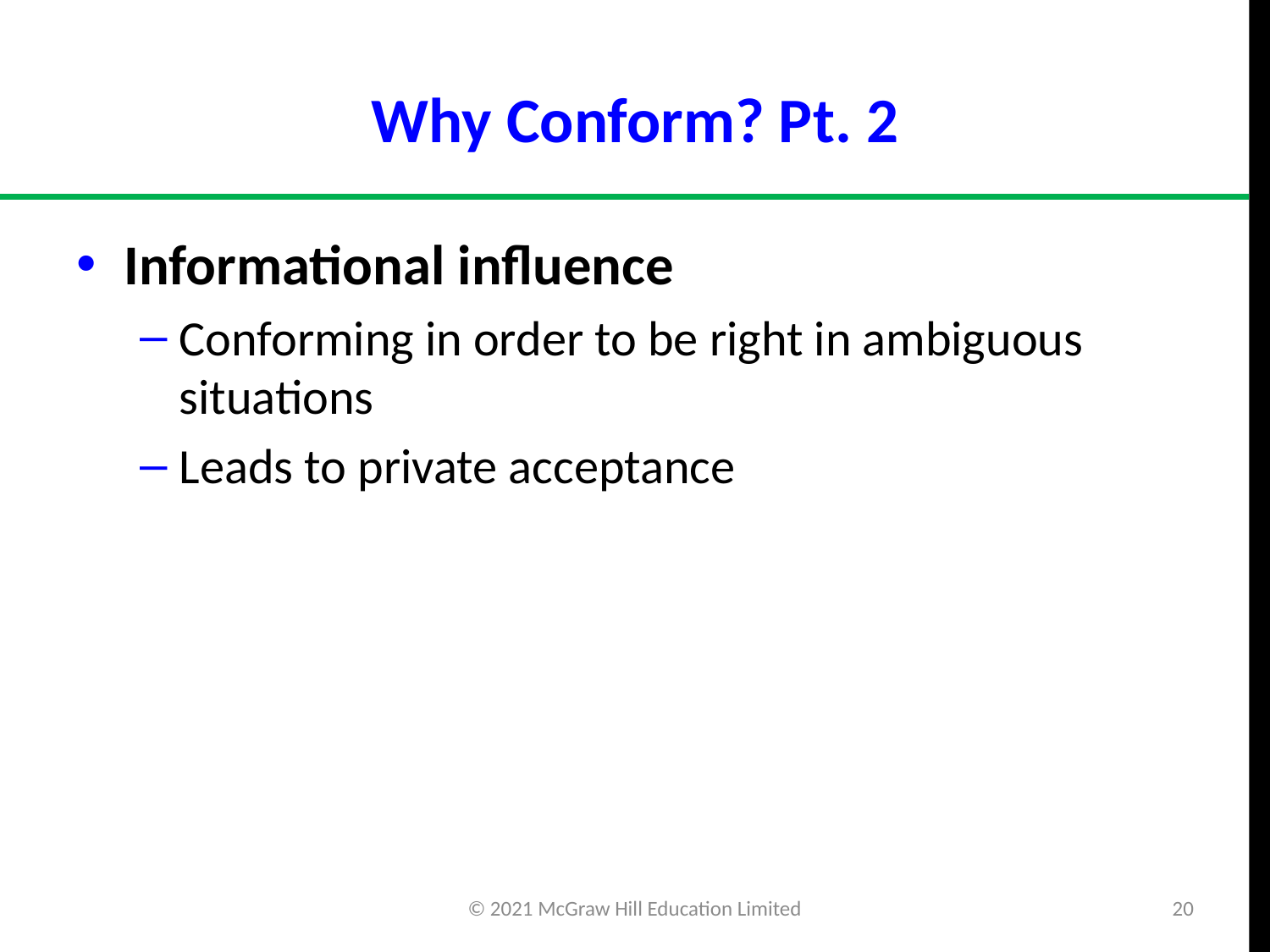

# Why Conform? Pt. 2
Informational influence
Conforming in order to be right in ambiguous situations
Leads to private acceptance

© 2021 McGraw Hill Education Limited
20